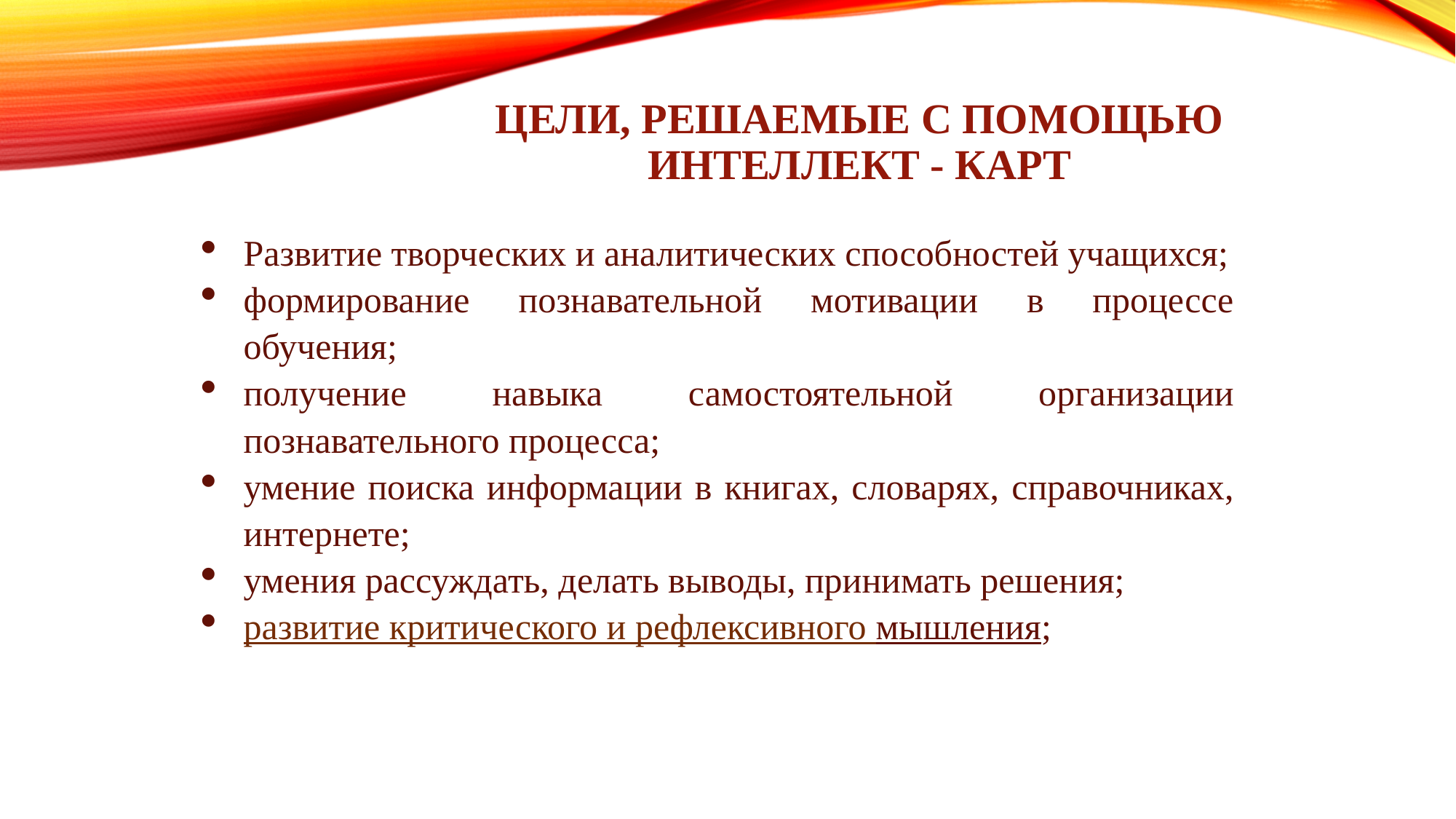

# Цели, решаемые с помощью интеллект - карт
Развитие творческих и аналитических способностей учащихся;
формирование познавательной мотивации в процессе обучения;
получение навыка самостоятельной организации познавательного процесса;
умение поиска информации в книгах, словарях, справочниках, интернете;
умения рассуждать, делать выводы, принимать решения;
развитие критического и рефлексивного мышления;